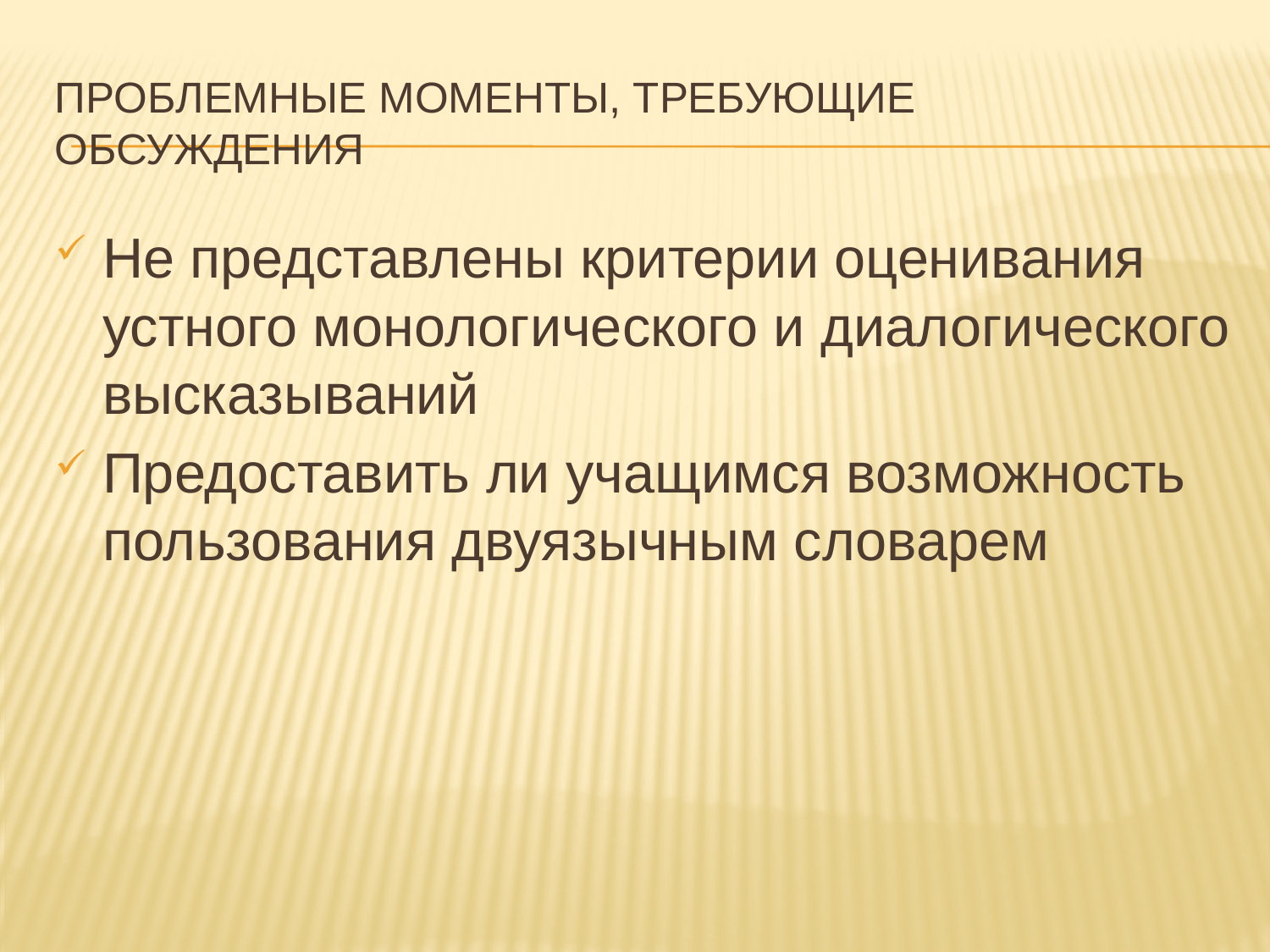

# Проблемные моменты, требующие обсуждения
Не представлены критерии оценивания устного монологического и диалогического высказываний
Предоставить ли учащимся возможность пользования двуязычным словарем